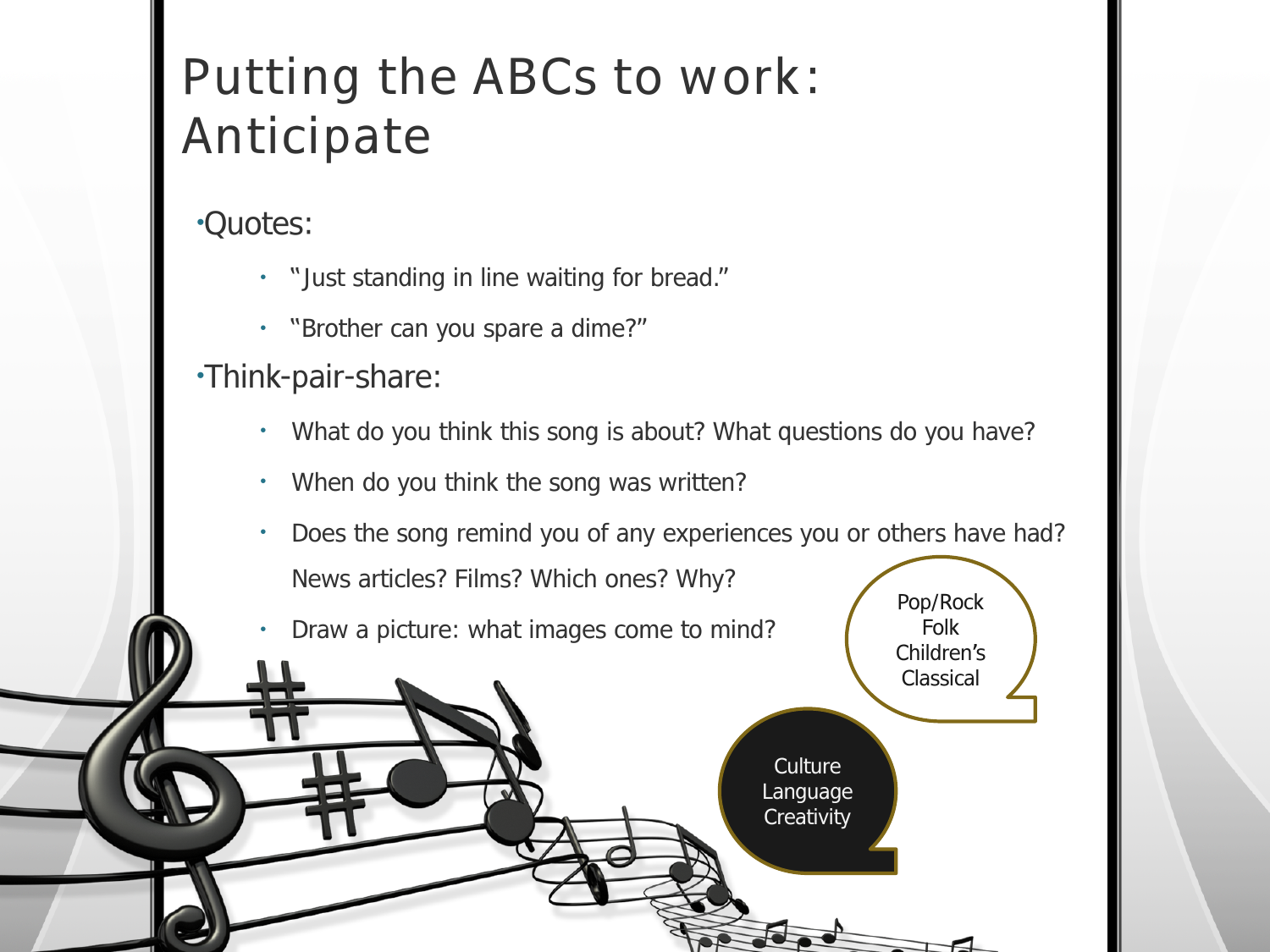

# Putting the ABCs to work: Anticipate
Quotes:
“Just standing in line waiting for bread.”
“Brother can you spare a dime?”
Think-pair-share:
What do you think this song is about? What questions do you have?
When do you think the song was written?
Does the song remind you of any experiences you or others have had?
News articles? Films? Which ones? Why?
Draw a picture: what images come to mind?

Pop/Rock
Folk
Children’s
Classical
Culture
Language
Creativity